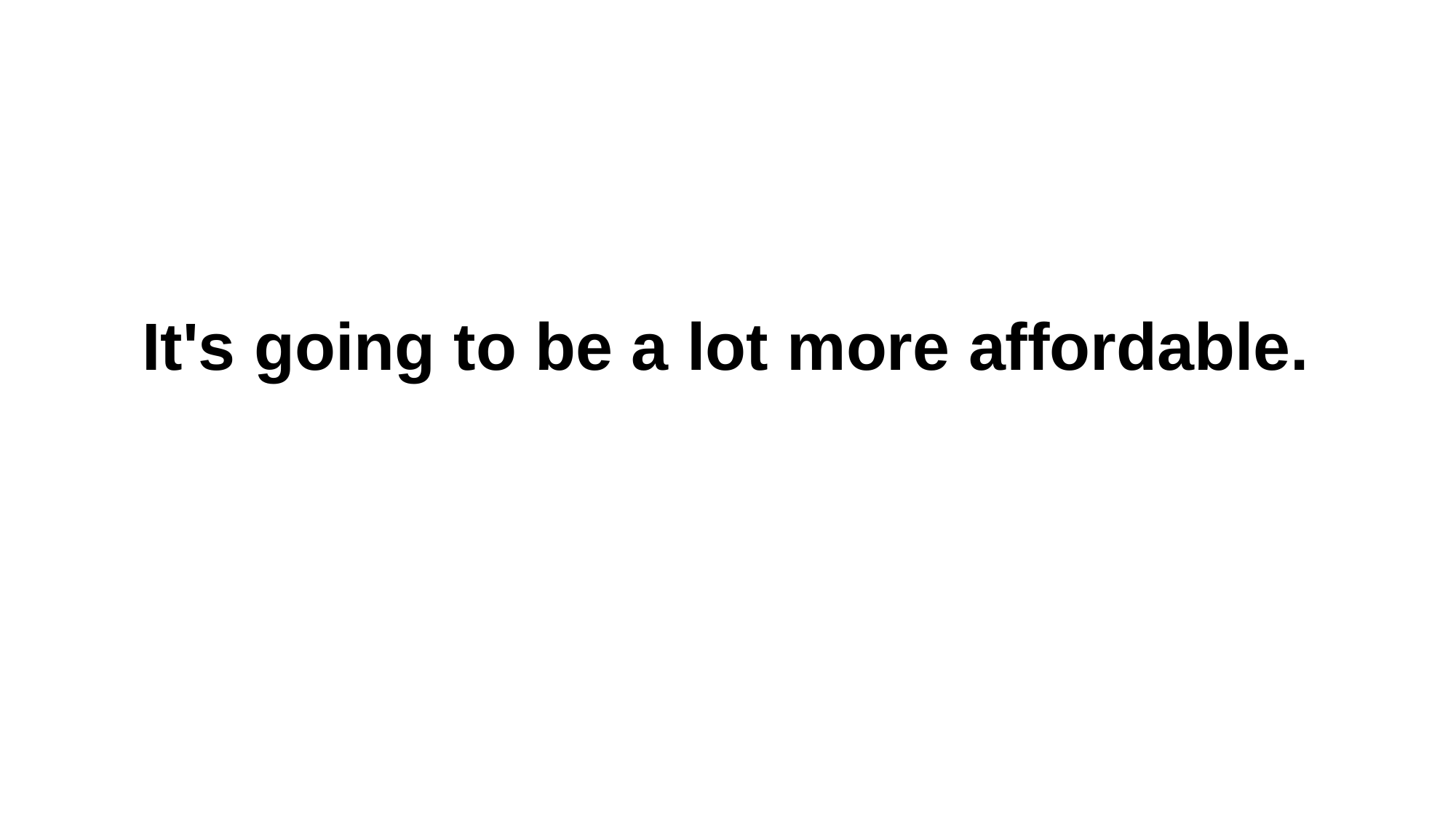

It's going to be a lot more affordable.